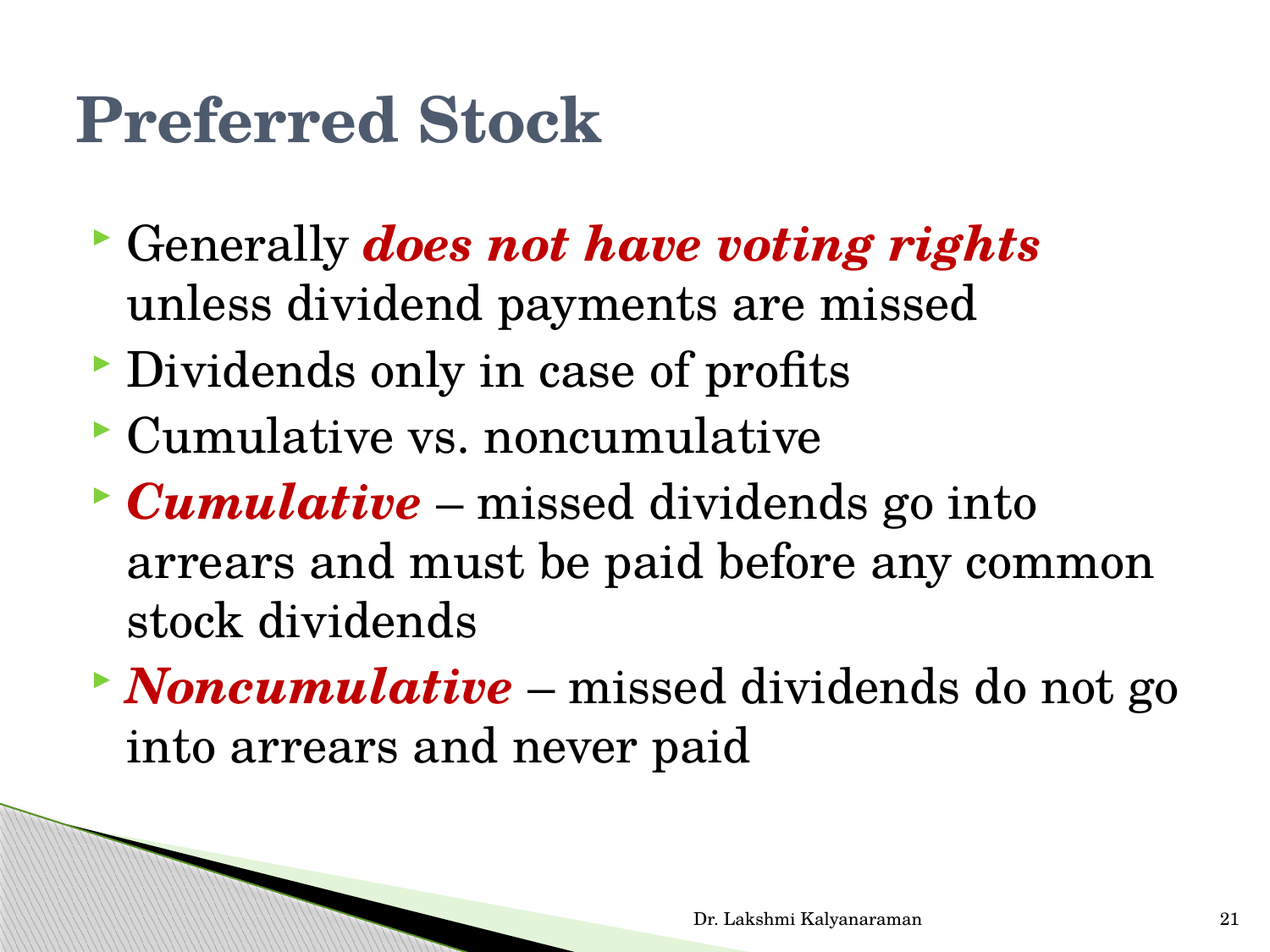

# Preferred Stock
Generally does not have voting rights unless dividend payments are missed
Dividends only in case of profits
Cumulative vs. noncumulative
Cumulative – missed dividends go into arrears and must be paid before any common stock dividends
Noncumulative – missed dividends do not go into arrears and never paid

Dr. Lakshmi Kalyanaraman
21